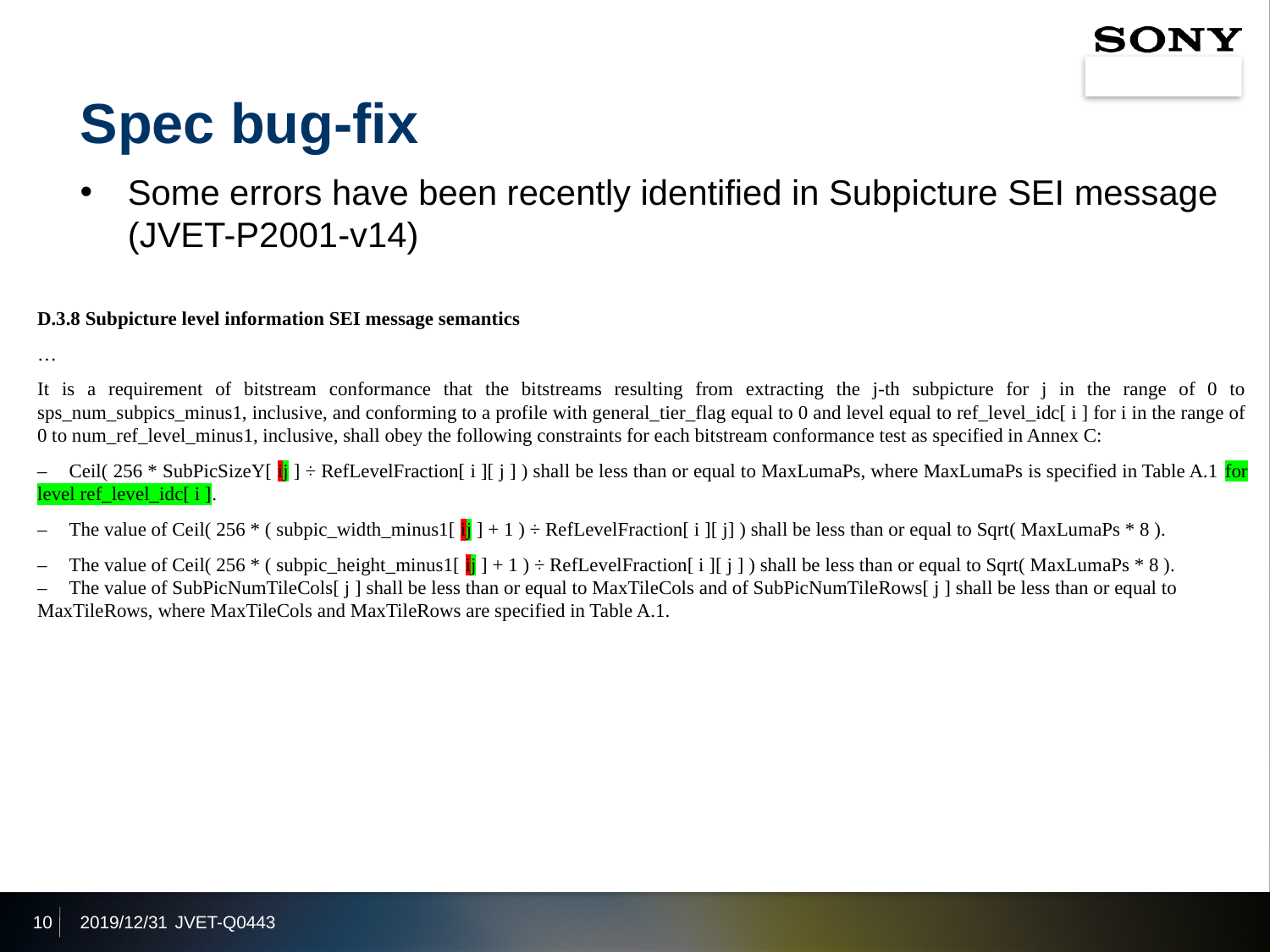

# Spec bug-fix
Some errors have been recently identified in Subpicture SEI message (JVET-P2001-v14)
D.3.8 Subpicture level information SEI message semantics
…
It is a requirement of bitstream conformance that the bitstreams resulting from extracting the j-th subpicture for j in the range of 0 to sps_num_subpics_minus1, inclusive, and conforming to a profile with general_tier_flag equal to 0 and level equal to ref_level_idc[ i ] for i in the range of 0 to num_ref_level_minus1, inclusive, shall obey the following constraints for each bitstream conformance test as specified in Annex C:
–	Ceil( 256 * SubPicSizeY[ ij ] ÷ RefLevelFraction[ i ][ j ] ) shall be less than or equal to MaxLumaPs, where MaxLumaPs is specified in Table A.1 for level ref_level_idc[ i ].
–	The value of Ceil( 256 * ( subpic_width_minus1[ ij ] + 1 ) ÷ RefLevelFraction[ i ][ j] ) shall be less than or equal to Sqrt( MaxLumaPs * 8 ).
–	The value of Ceil( 256 * ( subpic_height_minus1[ ij ] + 1 ) ÷ RefLevelFraction[ i ][ j ] ) shall be less than or equal to Sqrt( MaxLumaPs * 8 ).
–	The value of SubPicNumTileCols[ j ] shall be less than or equal to MaxTileCols and of SubPicNumTileRows[ j ] shall be less than or equal to MaxTileRows, where MaxTileCols and MaxTileRows are specified in Table A.1.
10
2019/12/31
JVET-Q0443